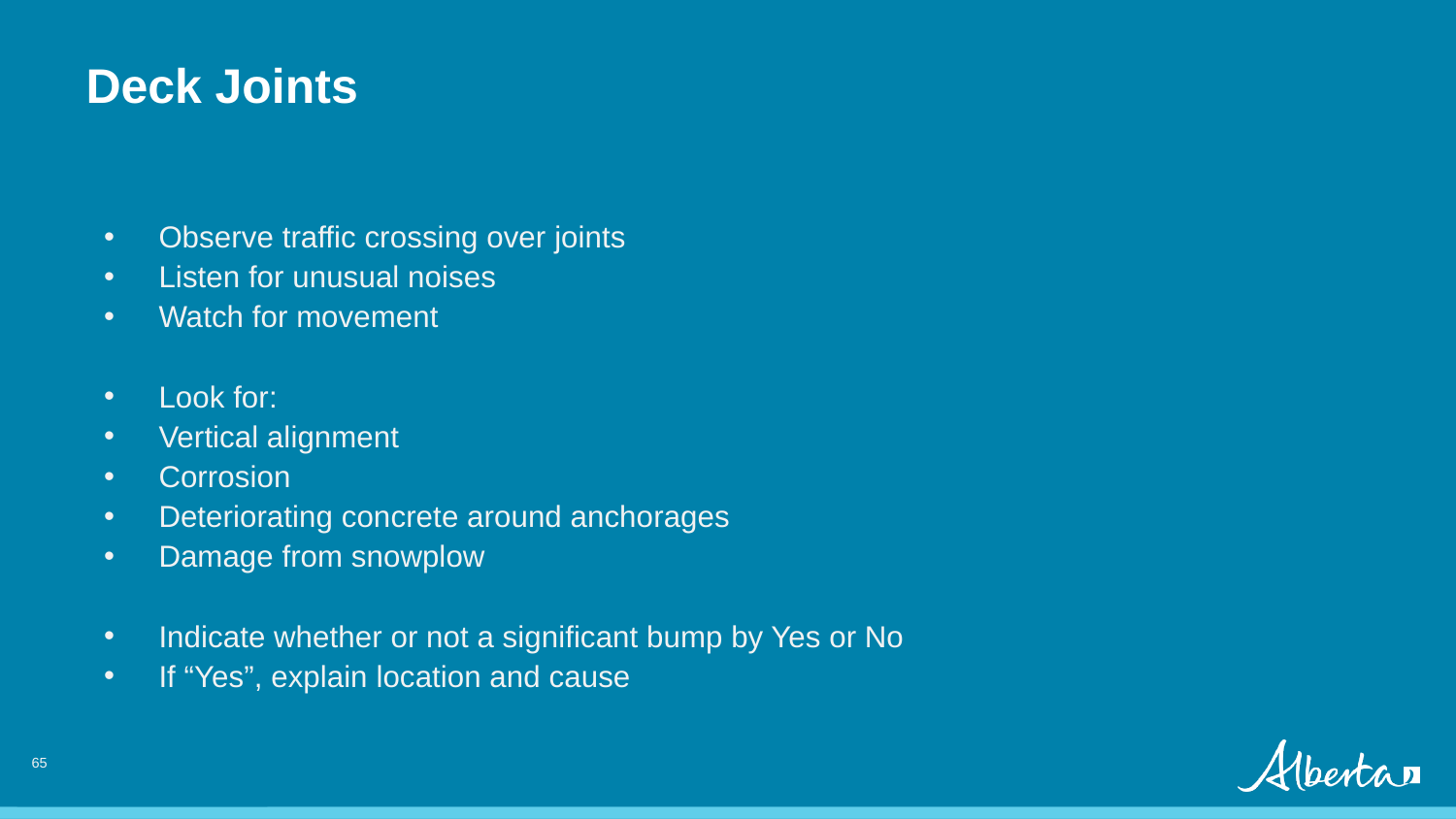

Deck Joints
Observe traffic crossing over joints
Listen for unusual noises
Watch for movement

Look for:
Vertical alignment
Corrosion
Deteriorating concrete around anchorages
Damage from snowplow

Indicate whether or not a significant bump by Yes or No
If “Yes”, explain location and cause

65